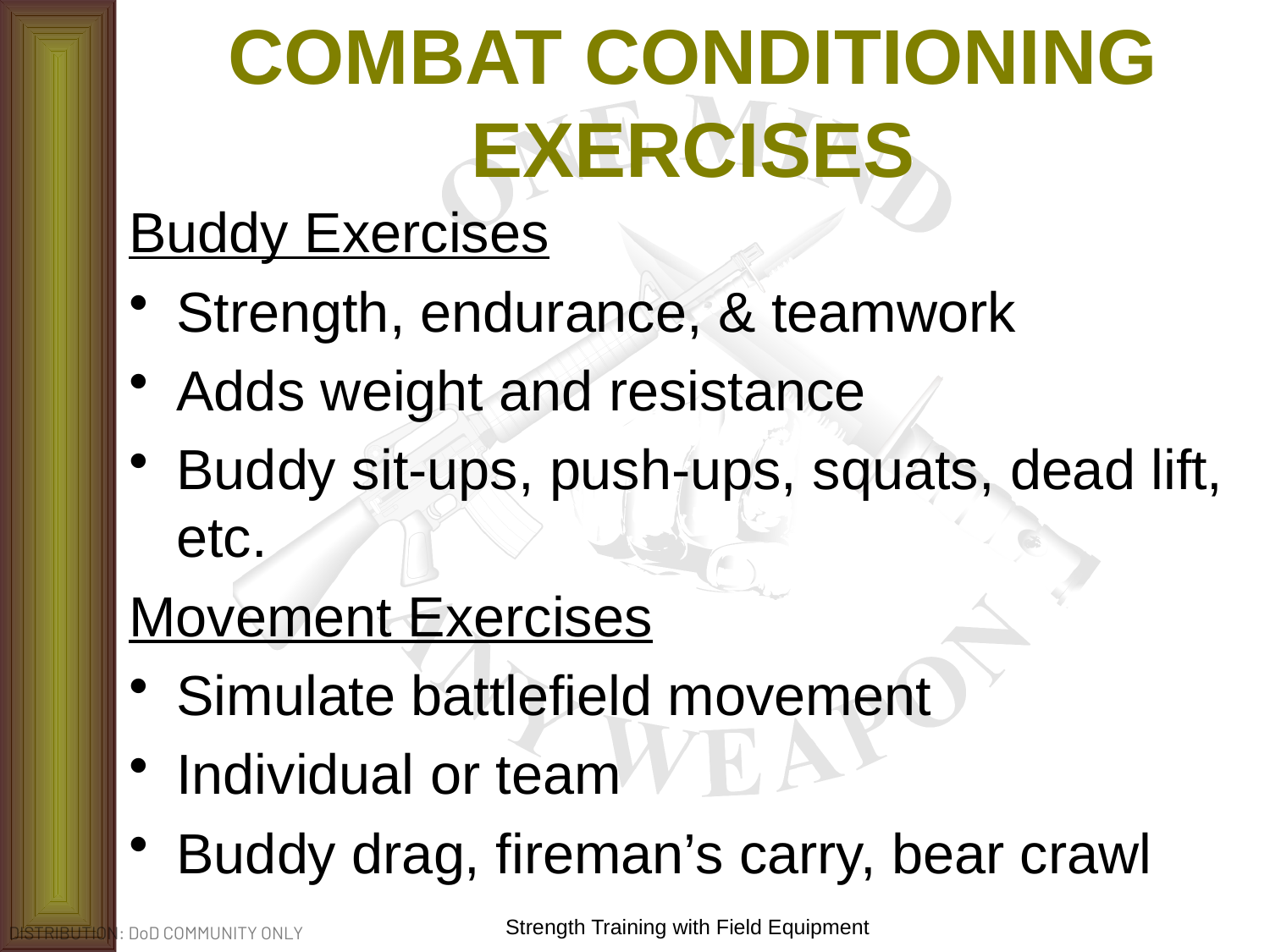

# COMBAT CONDITIONING EXERCISES
Buddy Exercises
Strength, endurance, & teamwork
Adds weight and resistance
Buddy sit-ups, push-ups, squats, dead lift, etc.
Movement Exercises
Simulate battlefield movement
Individual or team
Buddy drag, fireman’s carry, bear crawl
Strength Training with Field Equipment